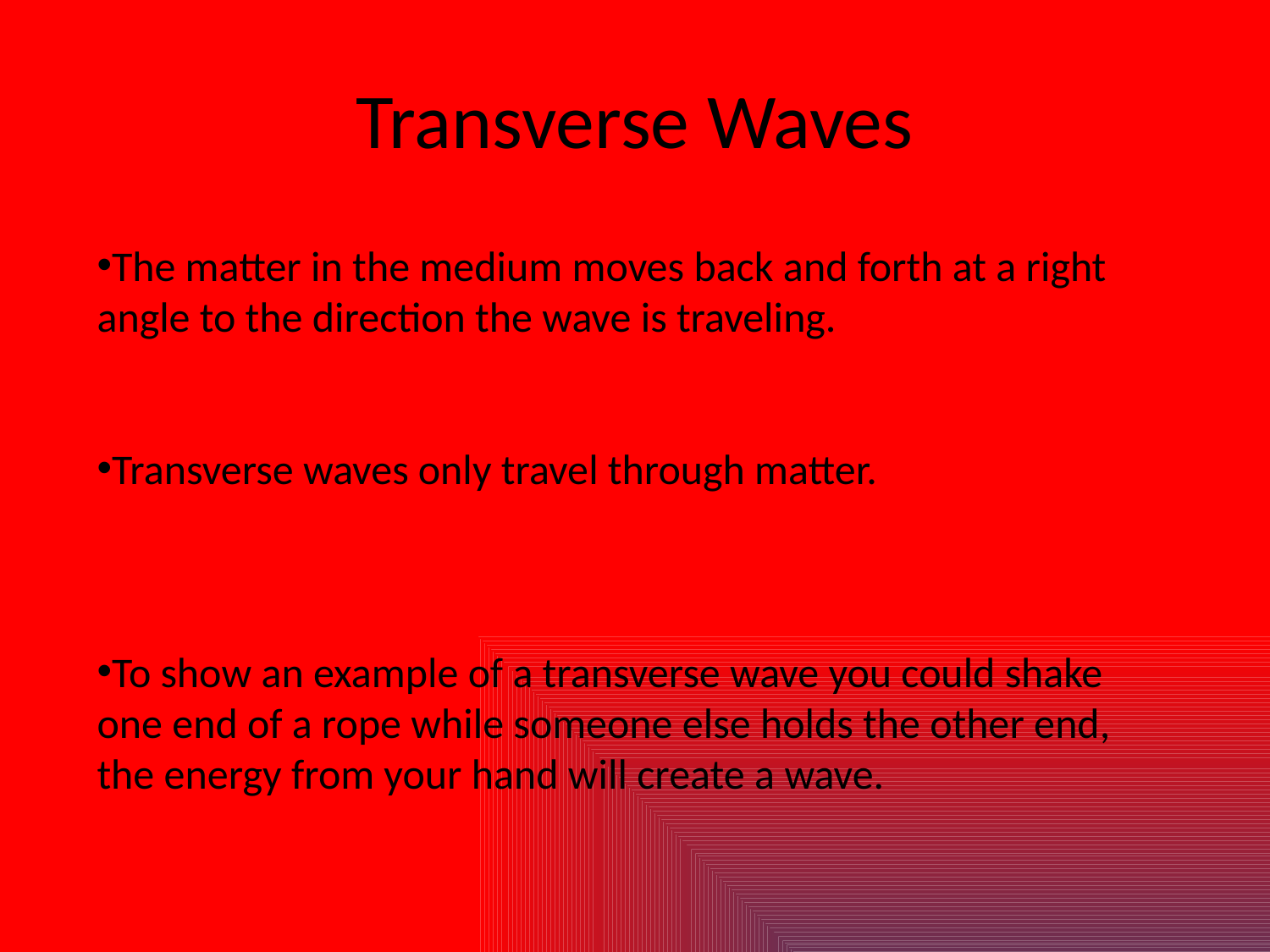

# Transverse Waves
The matter in the medium moves back and forth at a right angle to the direction the wave is traveling.

Transverse waves only travel through matter.

To show an example of a transverse wave you could shake one end of a rope while someone else holds the other end, the energy from your hand will create a wave.